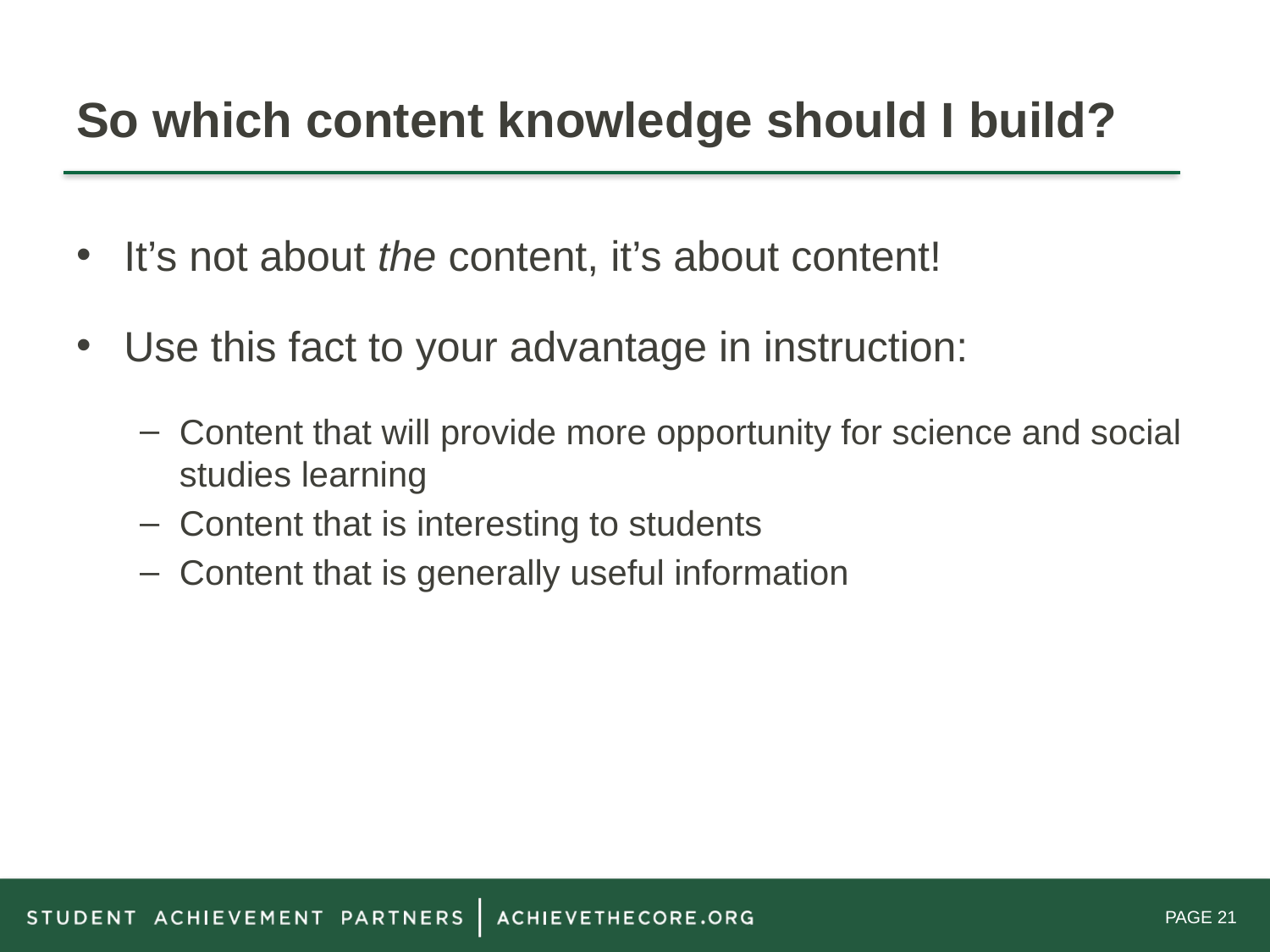

# So which content knowledge should I build?
It’s not about the content, it’s about content!
Use this fact to your advantage in instruction:
Content that will provide more opportunity for science and social studies learning
Content that is interesting to students
Content that is generally useful information